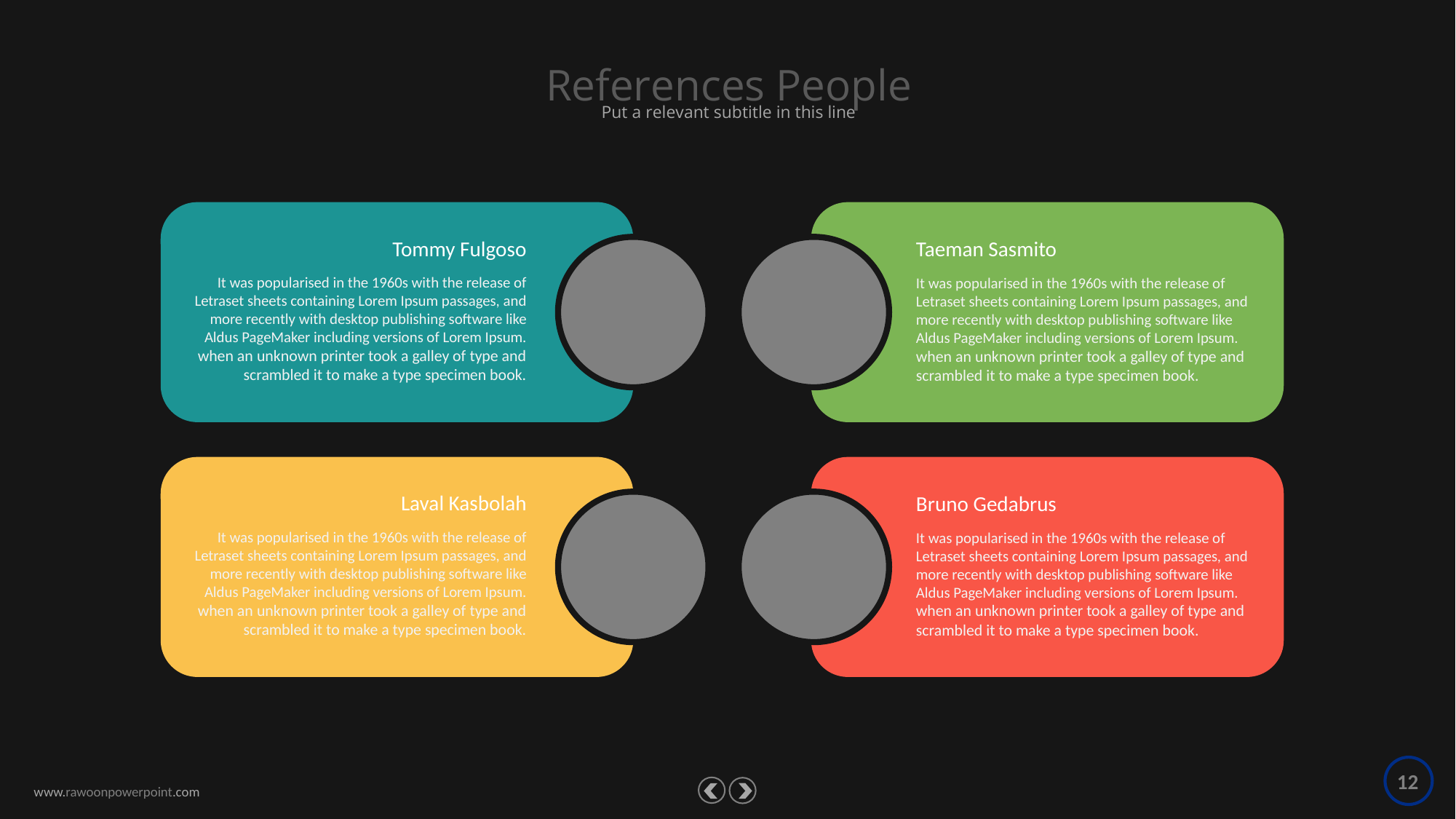

References People
Put a relevant subtitle in this line

Tommy Fulgoso
It was popularised in the 1960s with the release of Letraset sheets containing Lorem Ipsum passages, and more recently with desktop publishing software like Aldus PageMaker including versions of Lorem Ipsum. when an unknown printer took a galley of type and scrambled it to make a type specimen book.
Taeman Sasmito
It was popularised in the 1960s with the release of Letraset sheets containing Lorem Ipsum passages, and more recently with desktop publishing software like Aldus PageMaker including versions of Lorem Ipsum. when an unknown printer took a galley of type and scrambled it to make a type specimen book.

Laval Kasbolah
It was popularised in the 1960s with the release of Letraset sheets containing Lorem Ipsum passages, and more recently with desktop publishing software like Aldus PageMaker including versions of Lorem Ipsum. when an unknown printer took a galley of type and scrambled it to make a type specimen book.
Bruno Gedabrus
It was popularised in the 1960s with the release of Letraset sheets containing Lorem Ipsum passages, and more recently with desktop publishing software like Aldus PageMaker including versions of Lorem Ipsum. when an unknown printer took a galley of type and scrambled it to make a type specimen book.

12